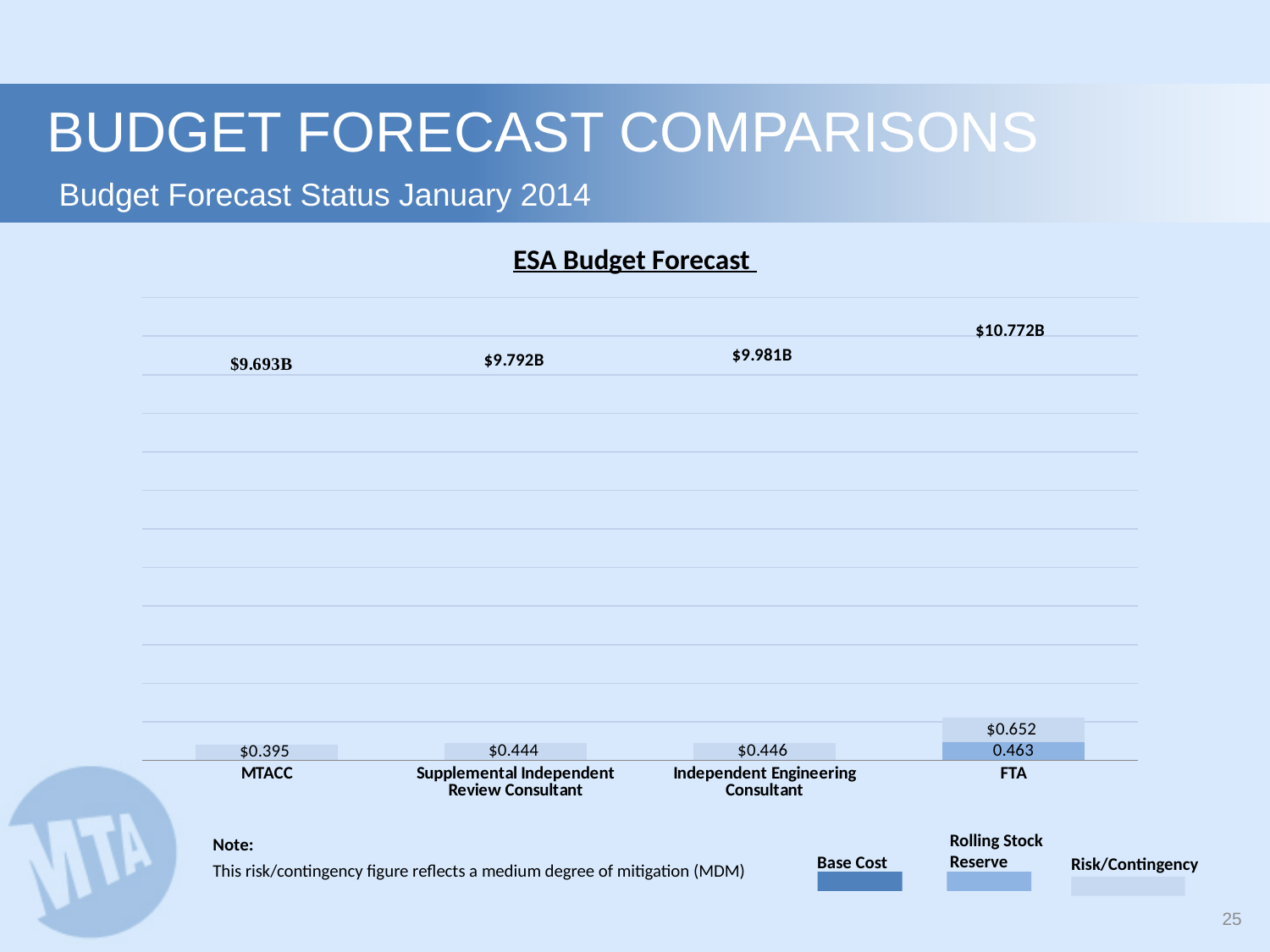

# Budget Forecast Comparisons
Budget Forecast Status January 2014

### Chart

| Category |  |  | RS Reserve | Risk |
|---|---|---|---|---|
| MTACC | None | 9.298 | None | 0.3949999999999996 |
| Supplemental Independent Review Consultant | None | 9.348 | None | 0.444 |
| Independent Engineering Consultant | None | 9.535 | None | 0.4455 |
| FTA | None | 9.657 | 0.463 | 0.652 |
ESA Budget Forecast
Rolling Stock Reserve

| Note: |
| --- |
| This risk/contingency figure reflects a medium degree of mitigation (MDM) |
Base Cost

Risk/Contingency

25